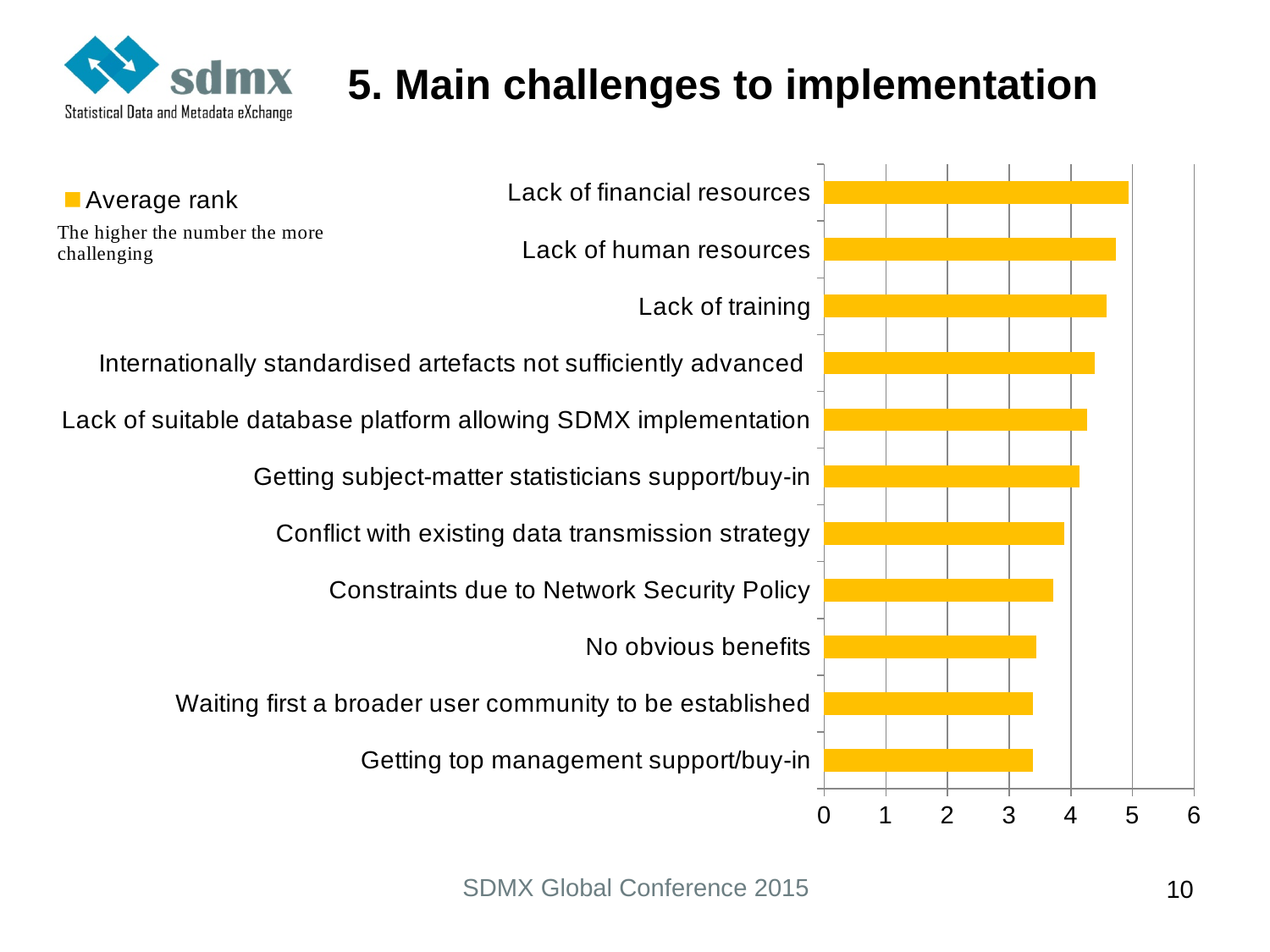

# 5. Main challenges to implementation

### Chart

| Category |  |
|---|---|
| Getting top management support/buy-in | 3.3835616438356166 |
| Waiting first a broader user community to be established | 3.3857142857142857 |
| No obvious benefits | 3.4444444444444446 |
| Constraints due to Network Security Policy | 3.719298245614035 |
| Conflict with existing data transmission strategy | 3.888888888888889 |
| Getting subject-matter statisticians support/buy-in | 4.146067415730337 |
| Lack of suitable database platform allowing SDMX implementation | 4.256410256410256 |
| Internationally standardised artefacts not sufficiently advanced  | 4.389473684210526 |
| Lack of training | 4.575757575757576 |
| Lack of human resources | 4.726190476190476 |
| Lack of financial resources | 4.936507936507937 |
SDMX Global Conference 2015
10